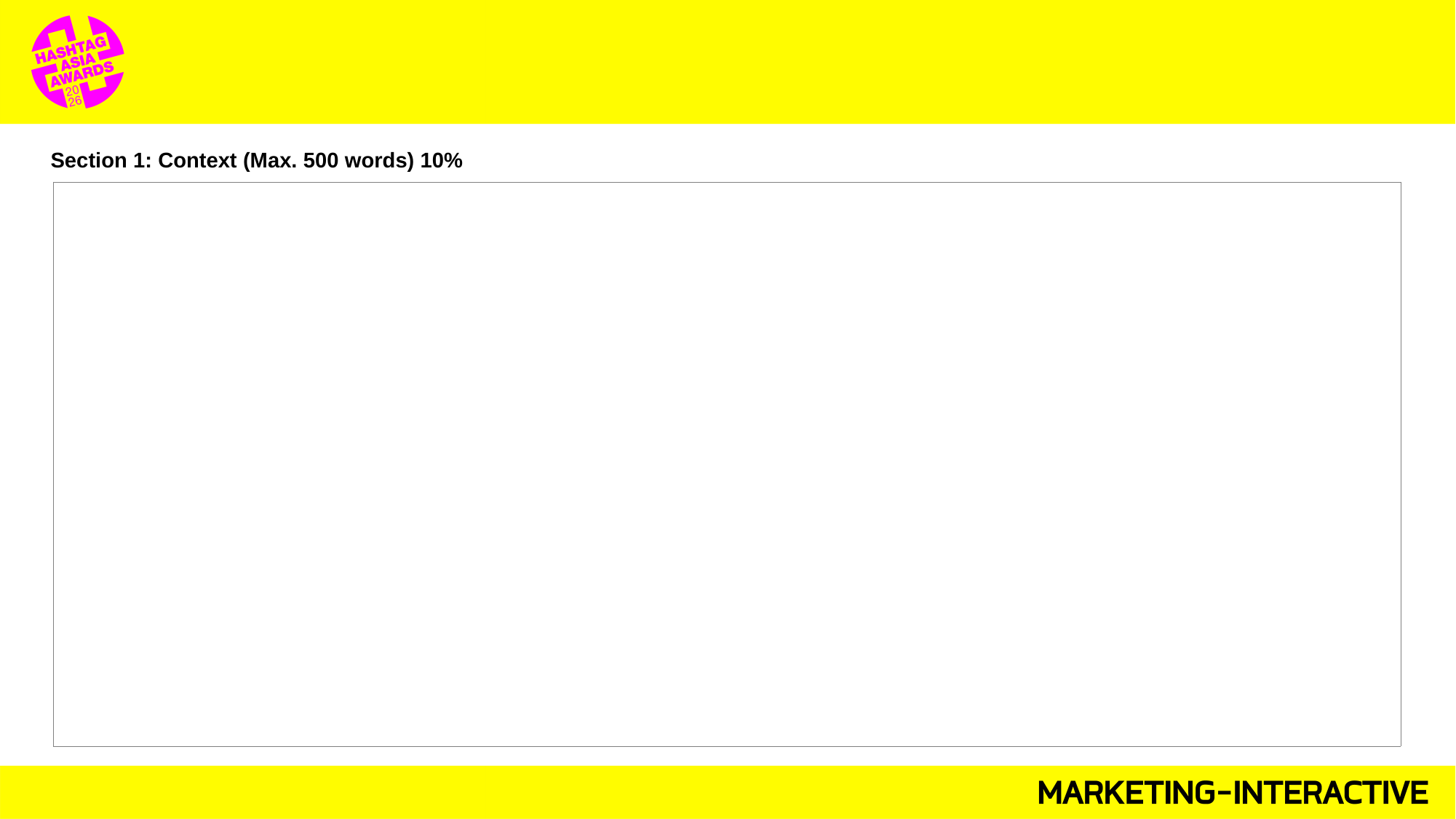

Section 1: Context (Max. 500 words) 10%
|  |
| --- |